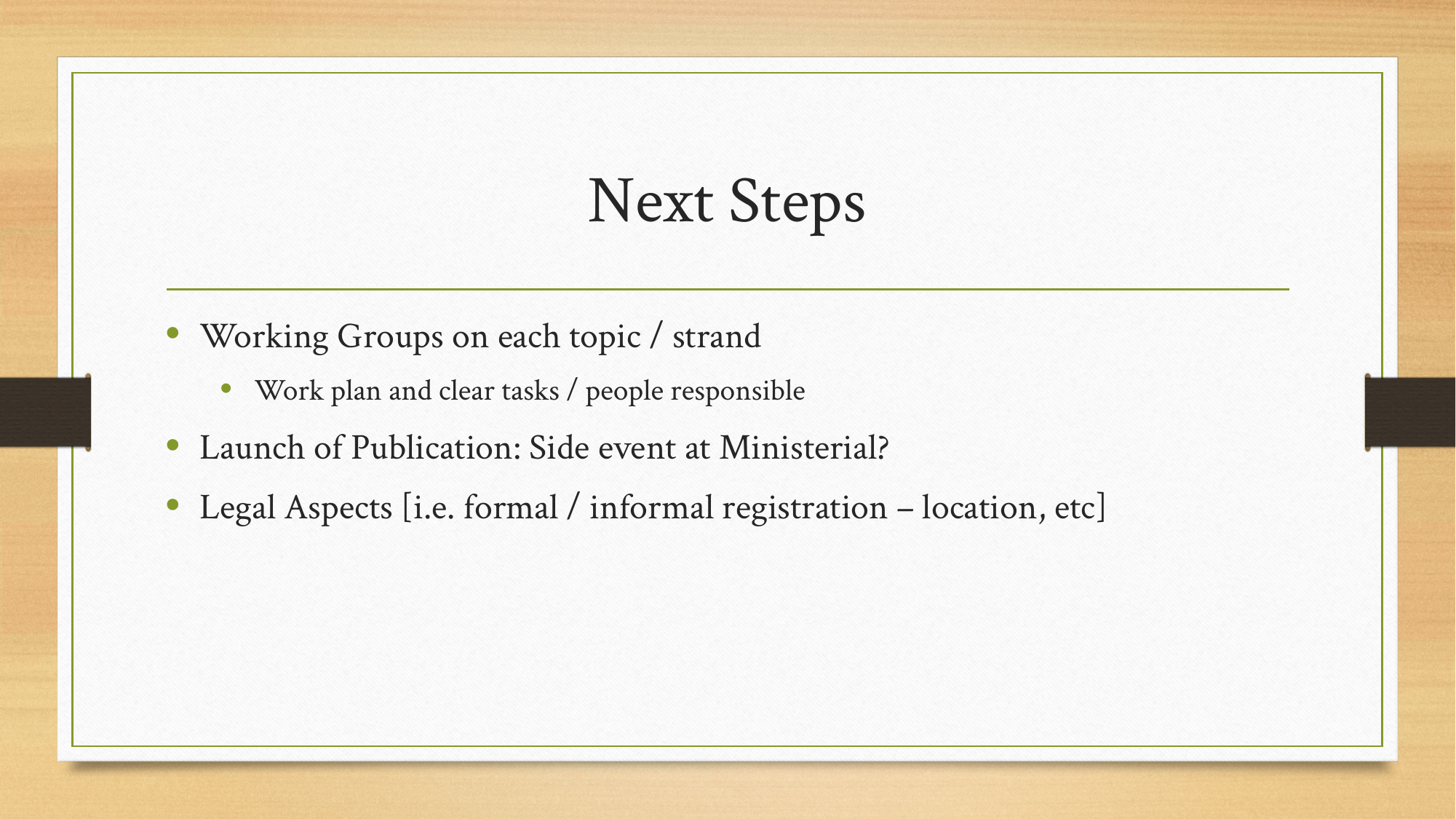

# Next Steps
Working Groups on each topic / strand
Work plan and clear tasks / people responsible
Launch of Publication: Side event at Ministerial?
Legal Aspects [i.e. formal / informal registration – location, etc]